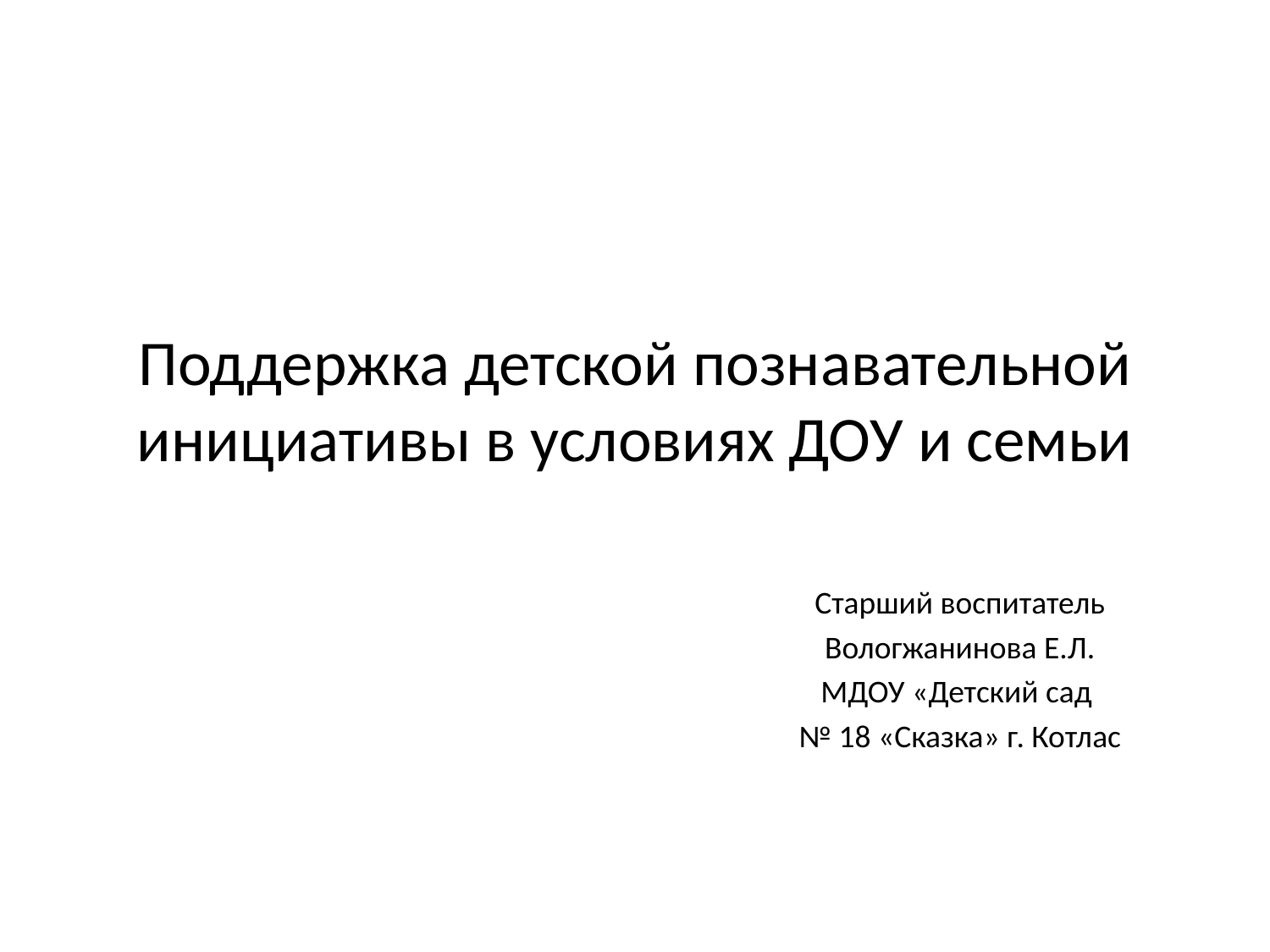

# Поддержка детской познавательной инициативы в условиях ДОУ и семьи
Старший воспитатель
Вологжанинова Е.Л.
МДОУ «Детский сад
№ 18 «Сказка» г. Котлас